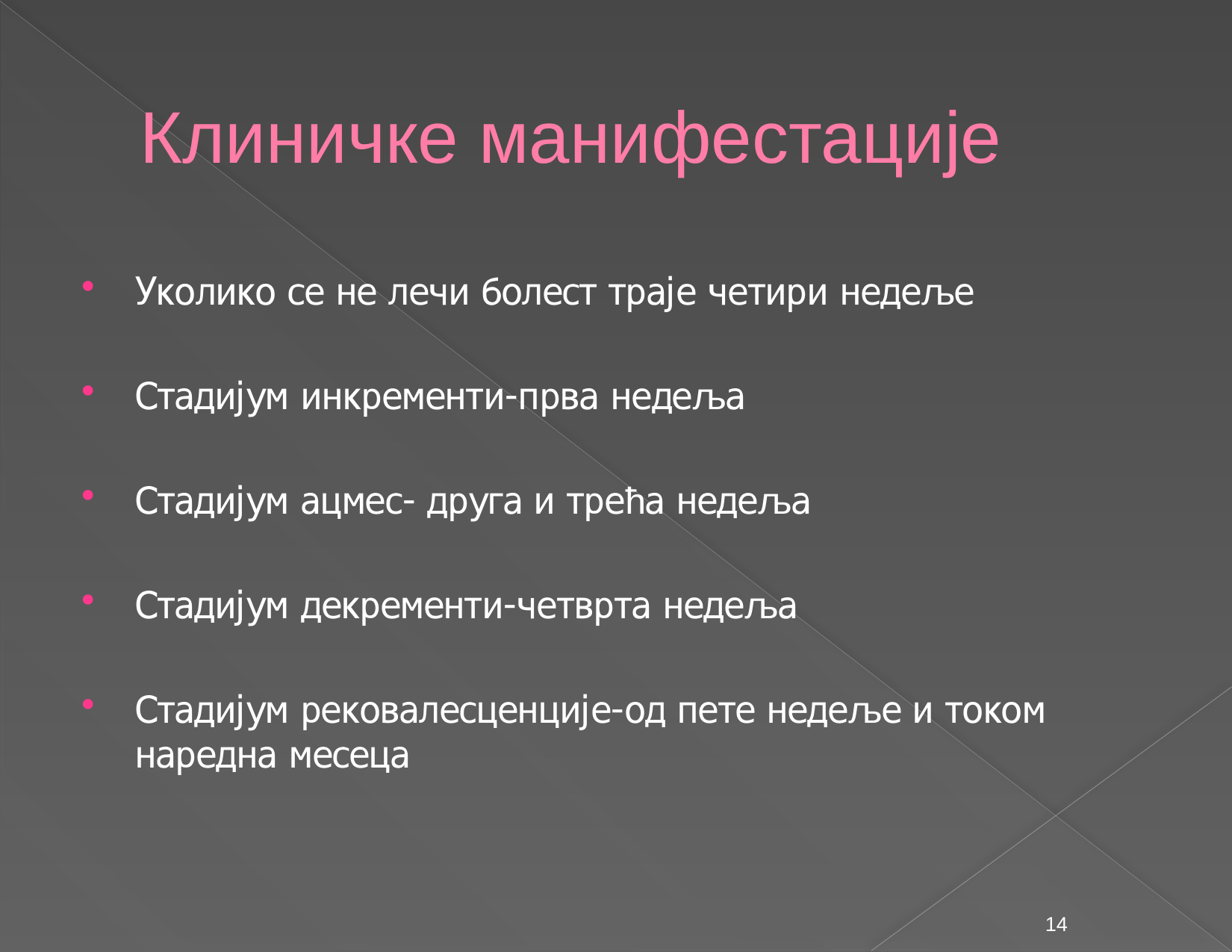

# Клиничке манифестације
Уколико се не лечи болест траје четири недеље

Стадијум инкременти-прва недеља

Стадијум ацмес- друга и трећа недеља

Стадијум декременти-четврта недеља

Стадијум рековалесценције-од пете недеље и током наредна месеца

14